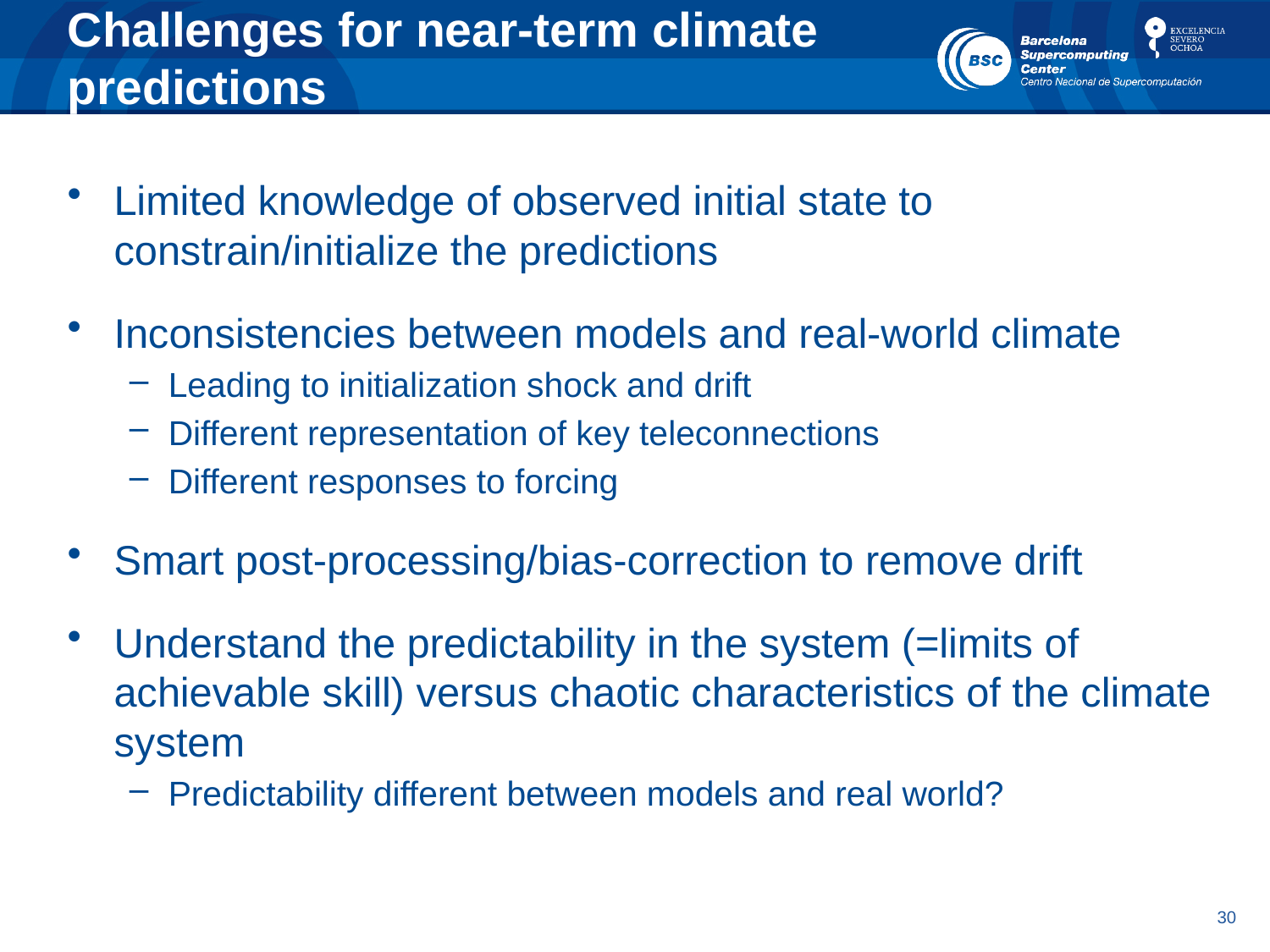

# Challenges for near-term climate predictions
Limited knowledge of observed initial state to constrain/initialize the predictions

Inconsistencies between models and real-world climate
Leading to initialization shock and drift
Different representation of key teleconnections
Different responses to forcing

Smart post-processing/bias-correction to remove drift

Understand the predictability in the system (=limits of achievable skill) versus chaotic characteristics of the climate system
Predictability different between models and real world?